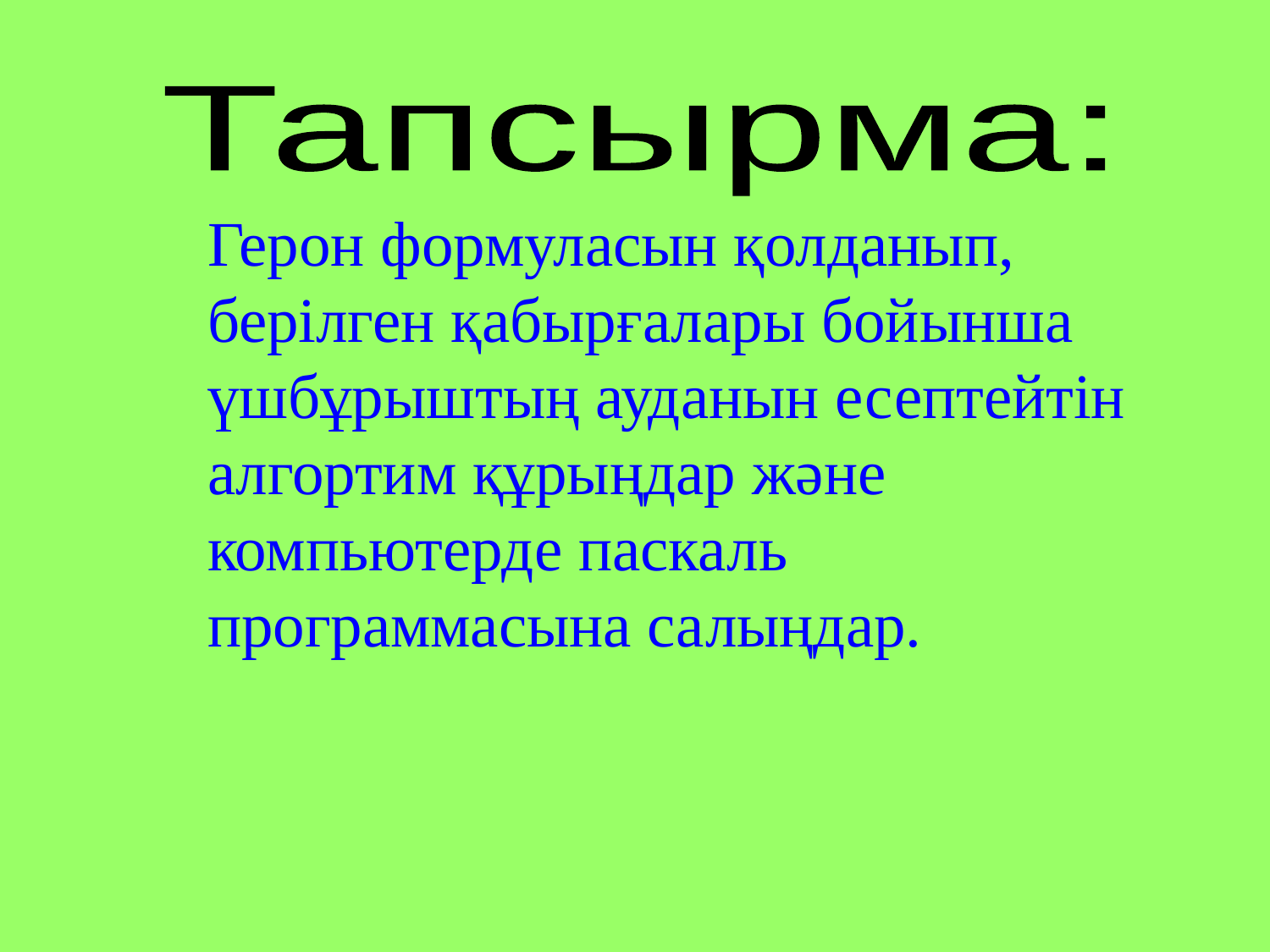

Тапсырма:
Герон формуласын қолданып, берілген қабырғалары бойынша үшбұрыштың ауданын есептейтін алгортим құрыңдар және компьютерде паскаль программасына салыңдар.